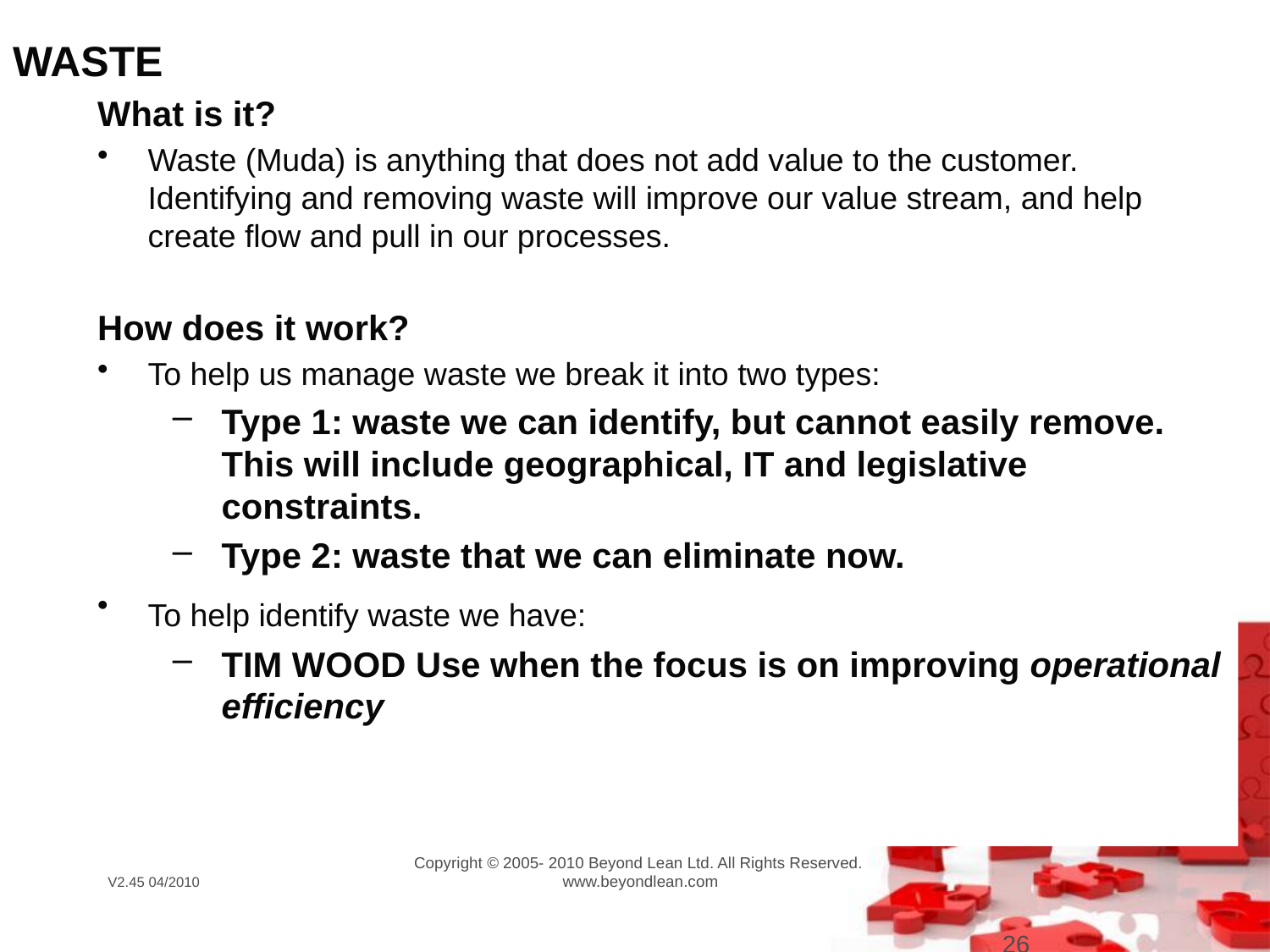

WASTE
# What is it?
Waste (Muda) is anything that does not add value to the customer. Identifying and removing waste will improve our value stream, and help create flow and pull in our processes.

How does it work?
To help us manage waste we break it into two types:
Type 1: waste we can identify, but cannot easily remove. This will include geographical, IT and legislative constraints.
Type 2: waste that we can eliminate now.
To help identify waste we have:
TIM WOOD Use when the focus is on improving operational efficiency

26